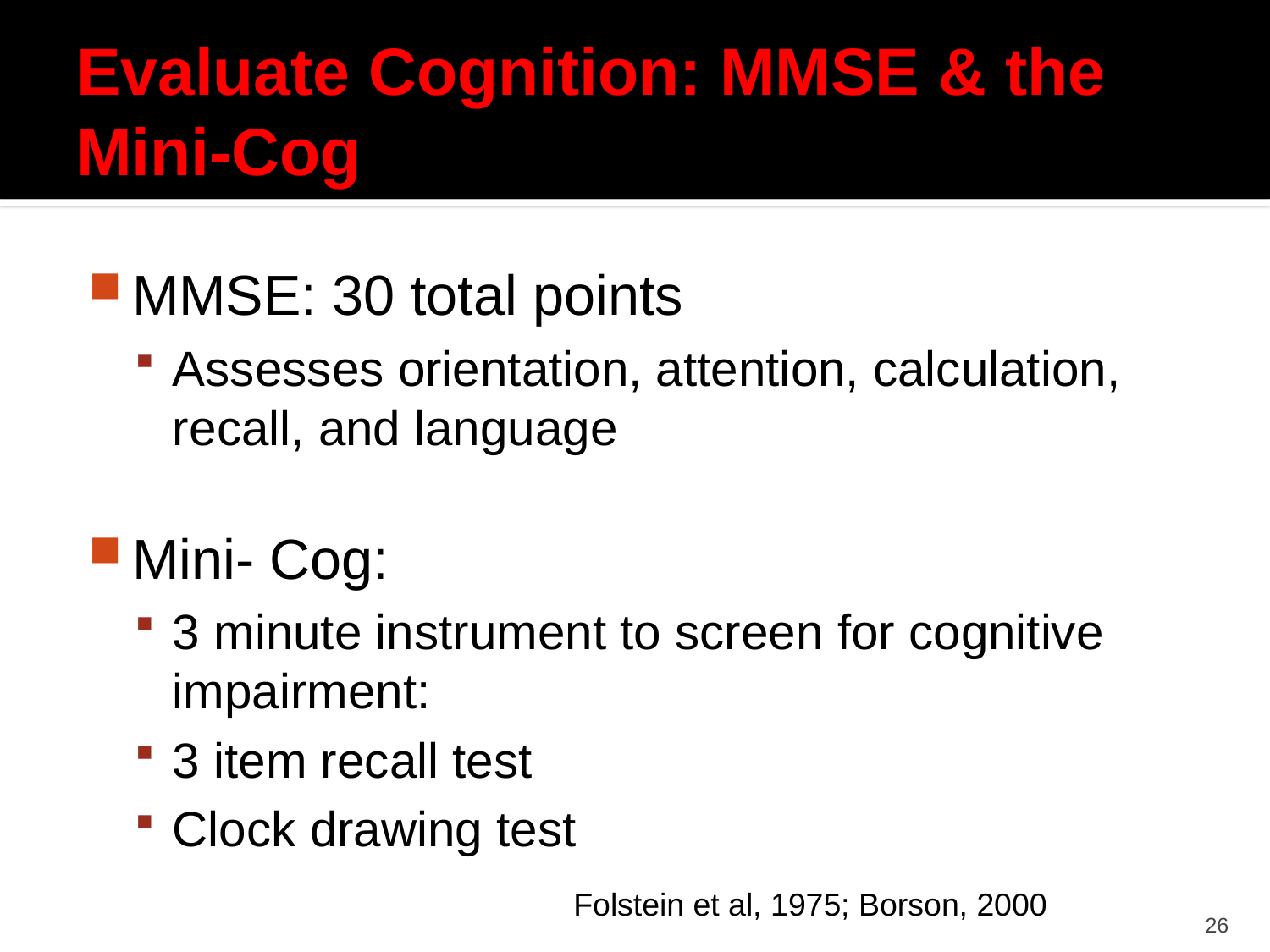

# Evaluate Cognition: MMSE & the Mini-Cog
MMSE: 30 total points
Assesses orientation, attention, calculation, recall, and language

Mini- Cog:
3 minute instrument to screen for cognitive impairment:
3 item recall test
Clock drawing test

Folstein et al, 1975; Borson, 2000
26